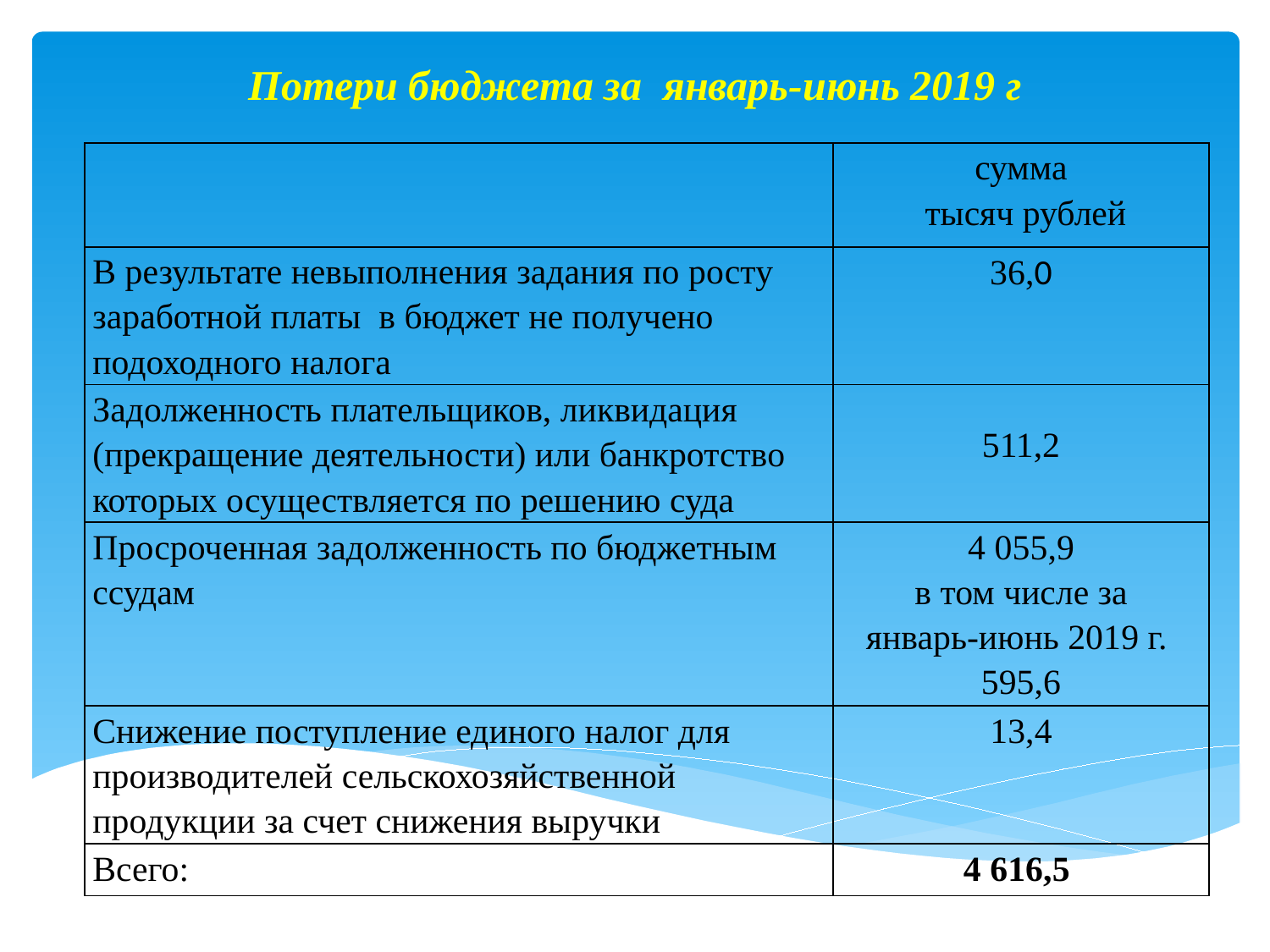

# Потери бюджета за  январь-июнь 2019 г
|  | сумма тысяч рублей |
| --- | --- |
| В результате невыполнения задания по росту заработной платы в бюджет не получено подоходного налога | 36,0 |
| Задолженность плательщиков, ликвидация (прекращение деятельности) или банкротство которых осуществляется по решению суда | 511,2 |
| Просроченная задолженность по бюджетным ссудам | 4 055,9 в том числе за январь-июнь 2019 г. 595,6 |
| Снижение поступление единого налог для производителей сельскохозяйственной продукции за счет снижения выручки | 13,4 |
| Всего: | 4 616,5 |